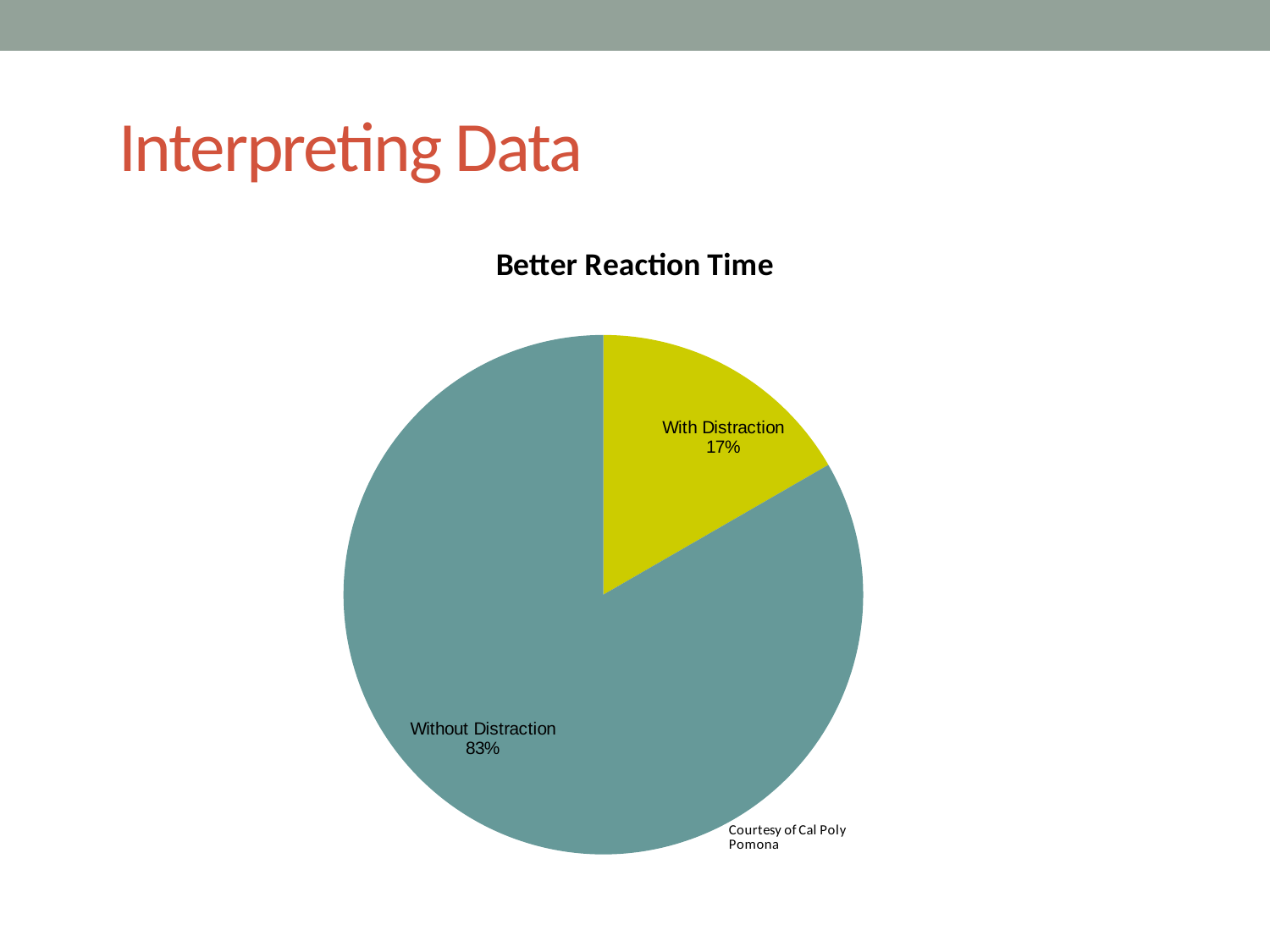

# Interpreting Data

### Chart: Better Reaction Time

| Category |  |
|---|---|
| with distraction | 1.0 |
| without distraction | 5.0 |